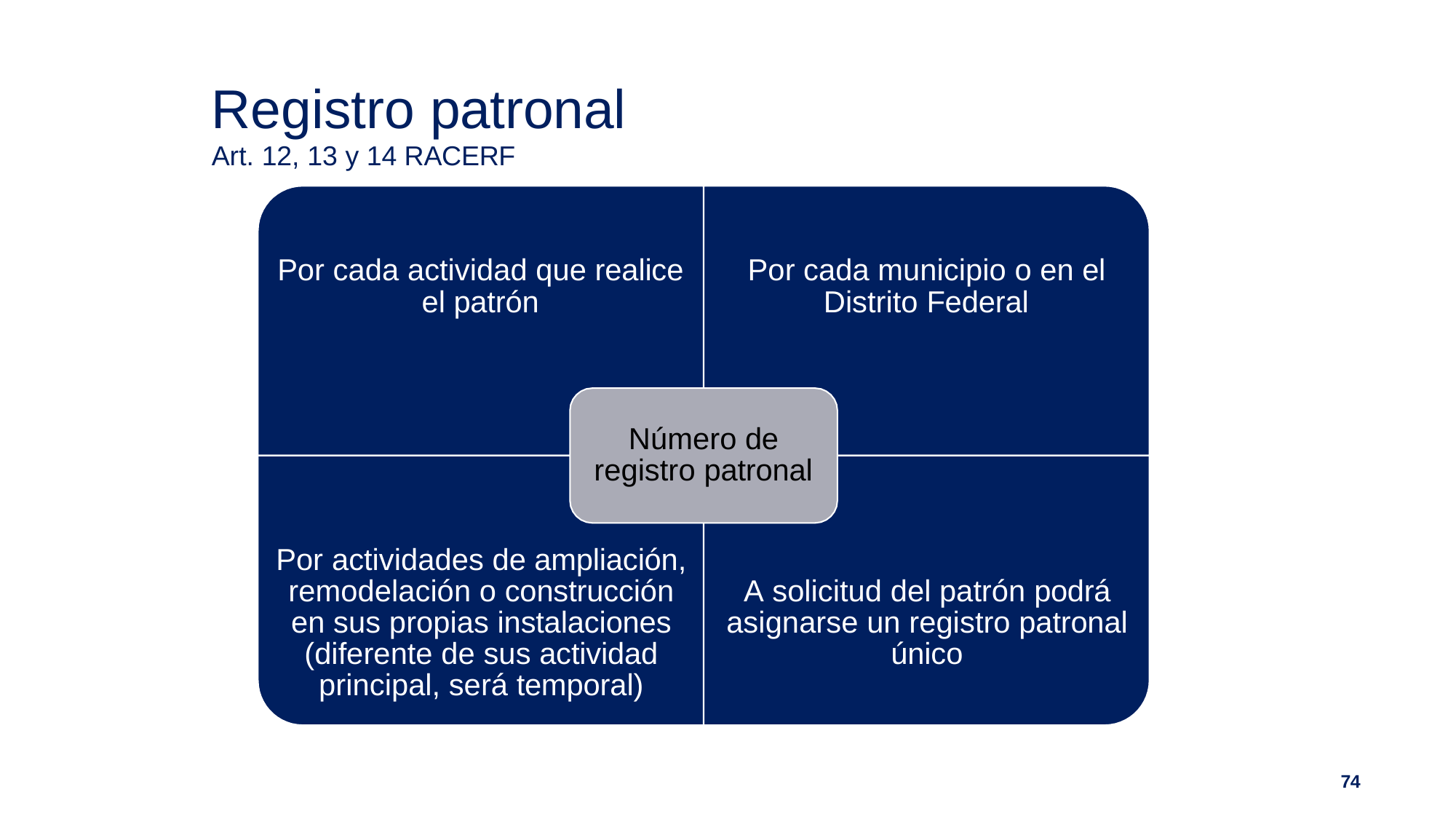

# Registro patronal
Art. 12, 13 y 14 RACERF

Por cada actividad que realice el patrón
Por cada municipio o en el Distrito Federal

Número de registro patronal

Por actividades de ampliación, remodelación o construcción en sus propias instalaciones (diferente de sus actividad principal, será temporal)
A solicitud del patrón podrá asignarse un registro patronal único
74